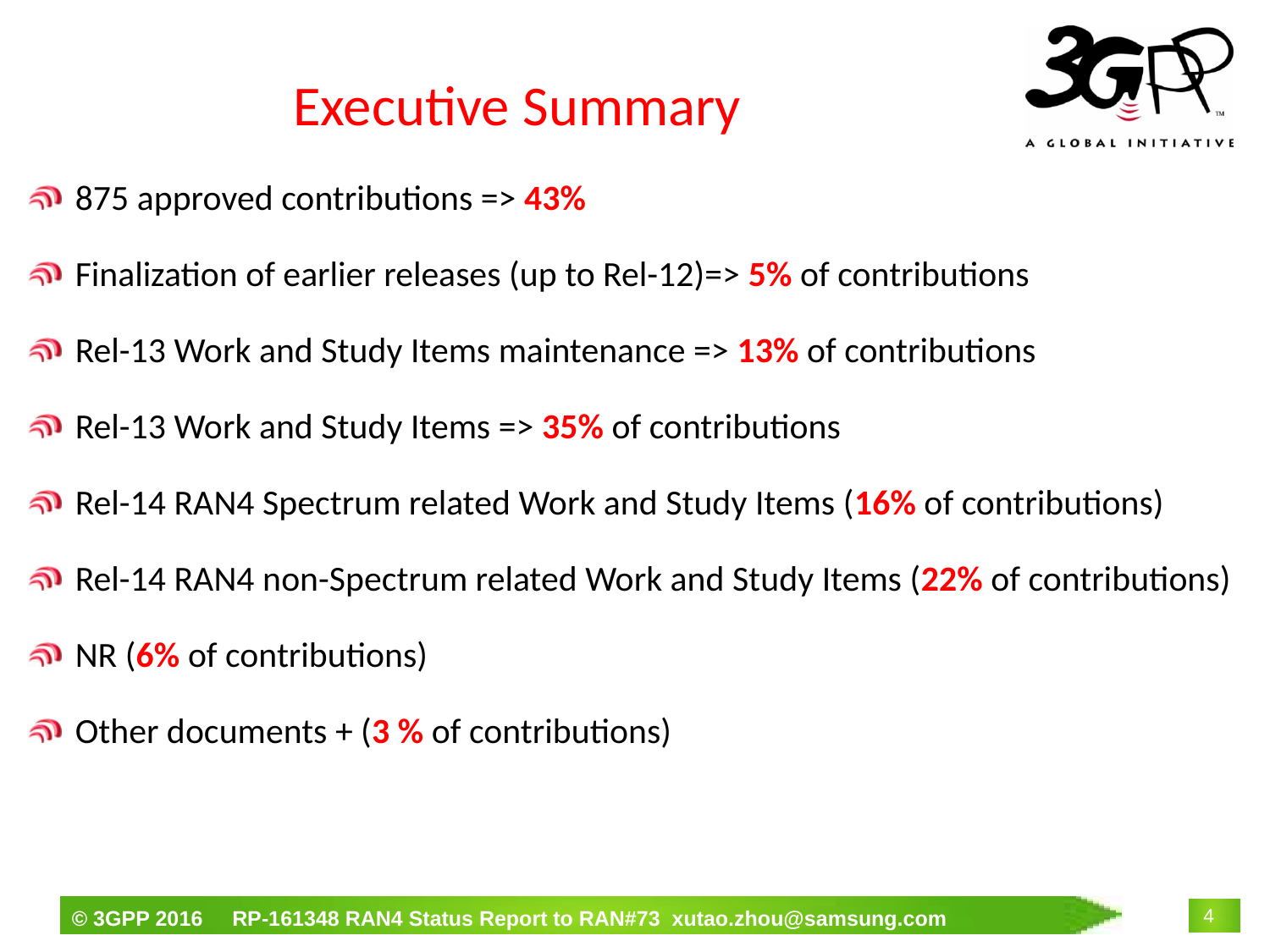

# Executive Summary
875 approved contributions => 43%

Finalization of earlier releases (up to Rel-12)=> 5% of contributions

Rel-13 Work and Study Items maintenance => 13% of contributions

Rel-13 Work and Study Items => 35% of contributions

Rel-14 RAN4 Spectrum related Work and Study Items (16% of contributions)

Rel-14 RAN4 non-Spectrum related Work and Study Items (22% of contributions)

NR (6% of contributions)

Other documents + (3 % of contributions)